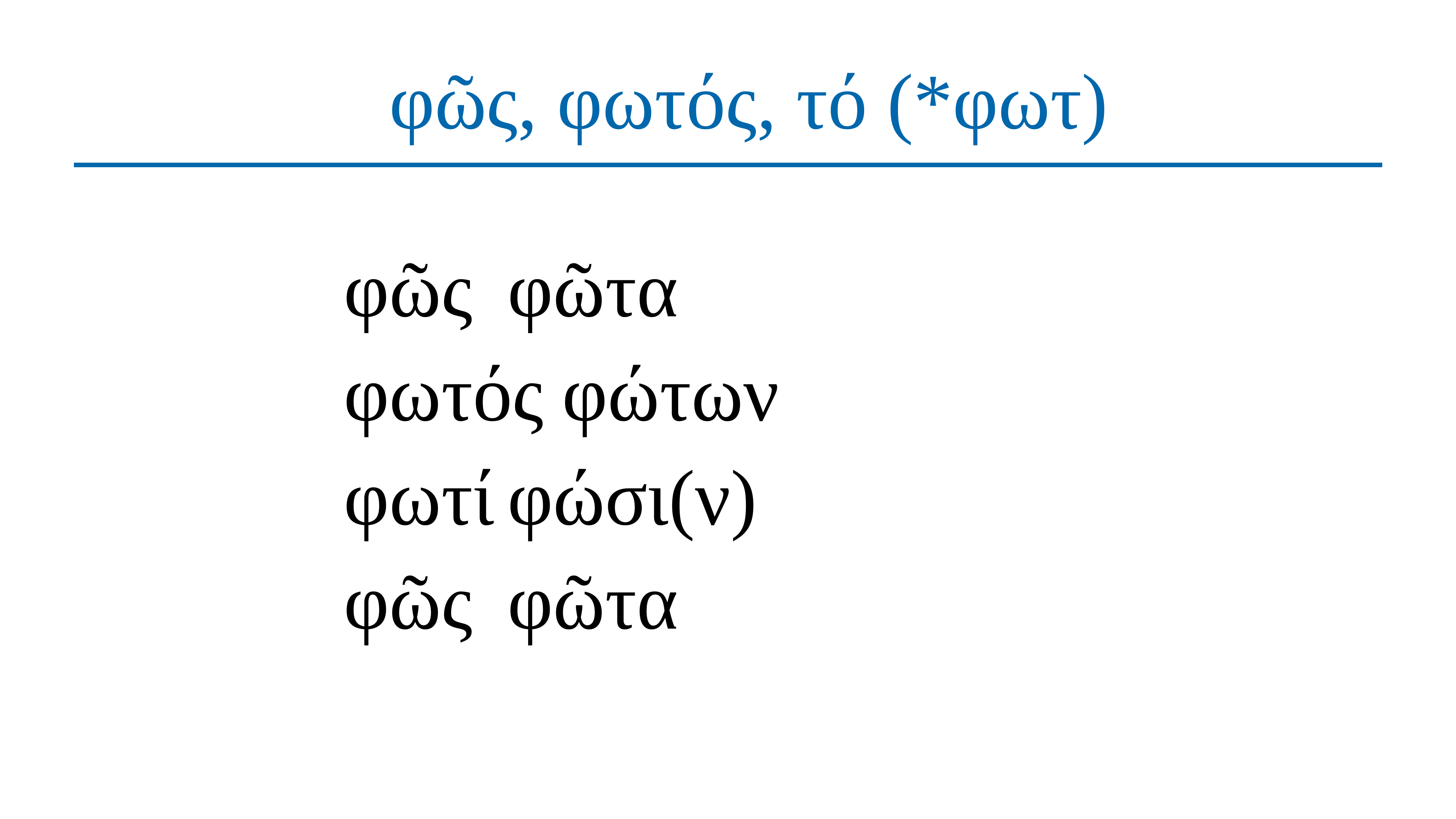

# φῶς, φωτός, τό (*φωτ)
φῶς	φῶτα
φωτός	φώτων
φωτί	φώσι(ν)
φῶς	φῶτα